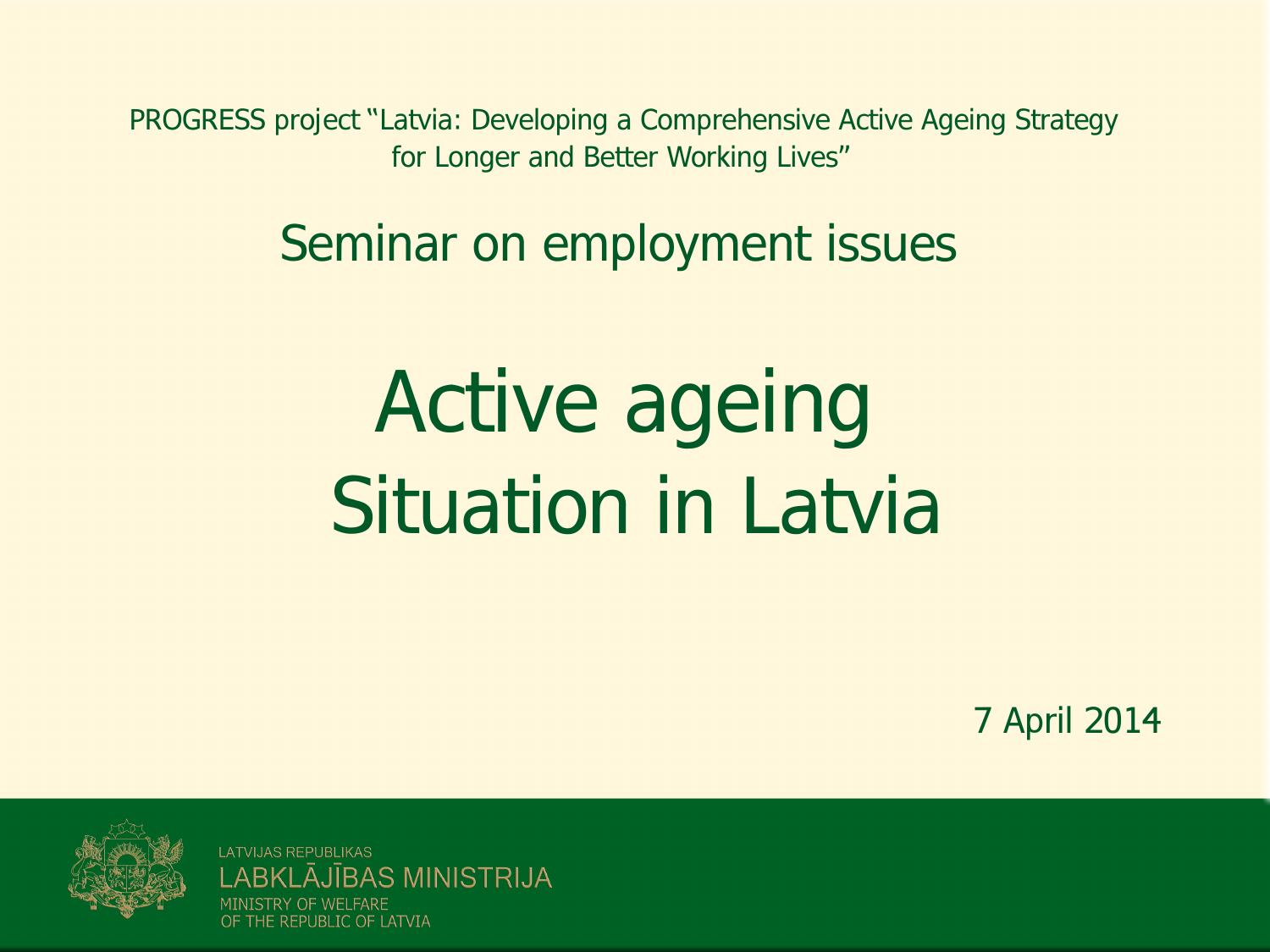

# PROGRESS project “Latvia: Developing a Comprehensive Active Ageing Strategy for Longer and Better Working Lives” Seminar on employment issues Active ageing Situation in Latvia

7 April 2014